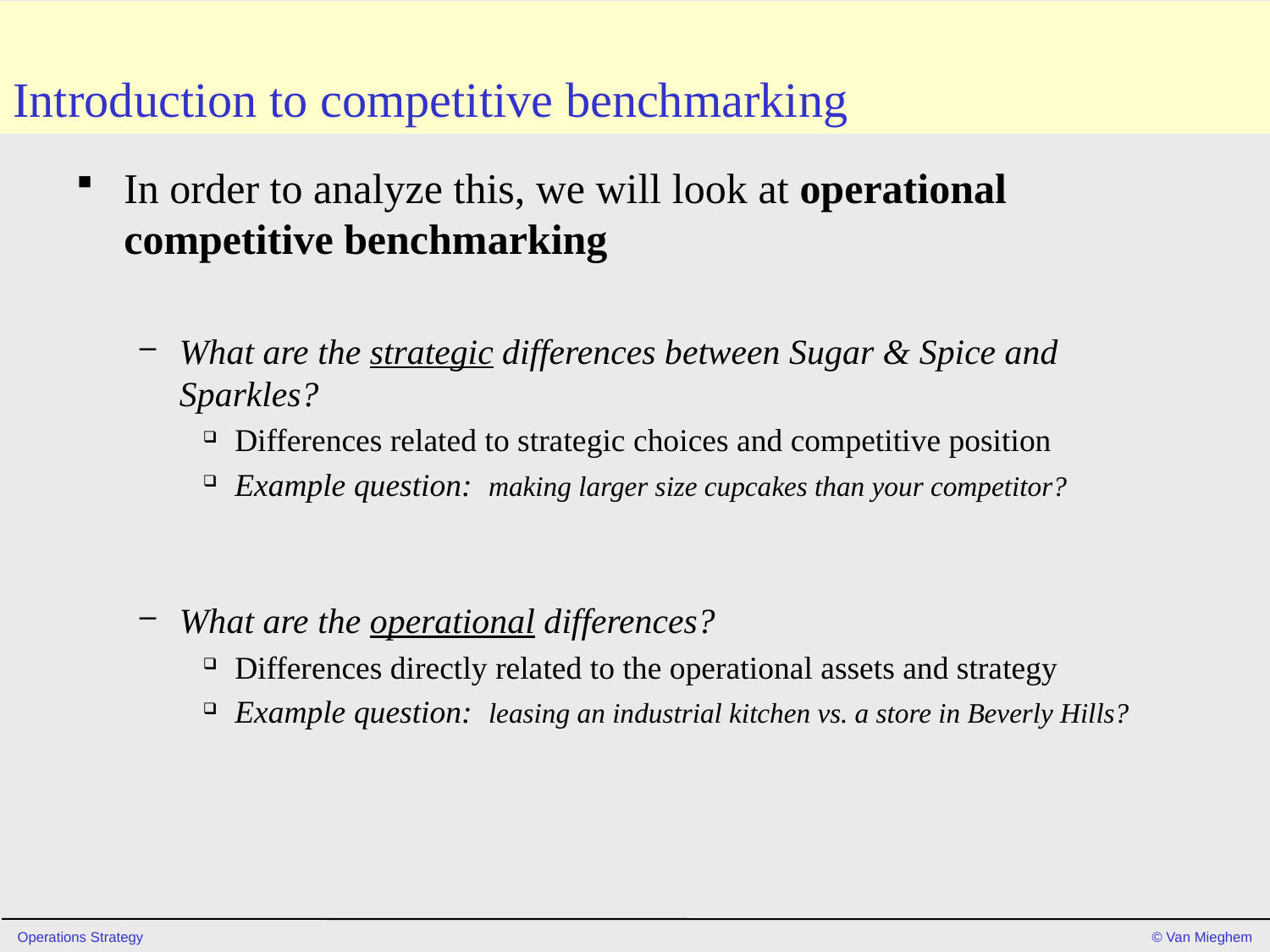

# Introduction to competitive benchmarking
In order to analyze this, we will look at operational competitive benchmarking

What are the strategic differences between Sugar & Spice and Sparkles?
Differences related to strategic choices and competitive position
Example question:  making larger size cupcakes than your competitor?

What are the operational differences?
Differences directly related to the operational assets and strategy
Example question:  leasing an industrial kitchen vs. a store in Beverly Hills?